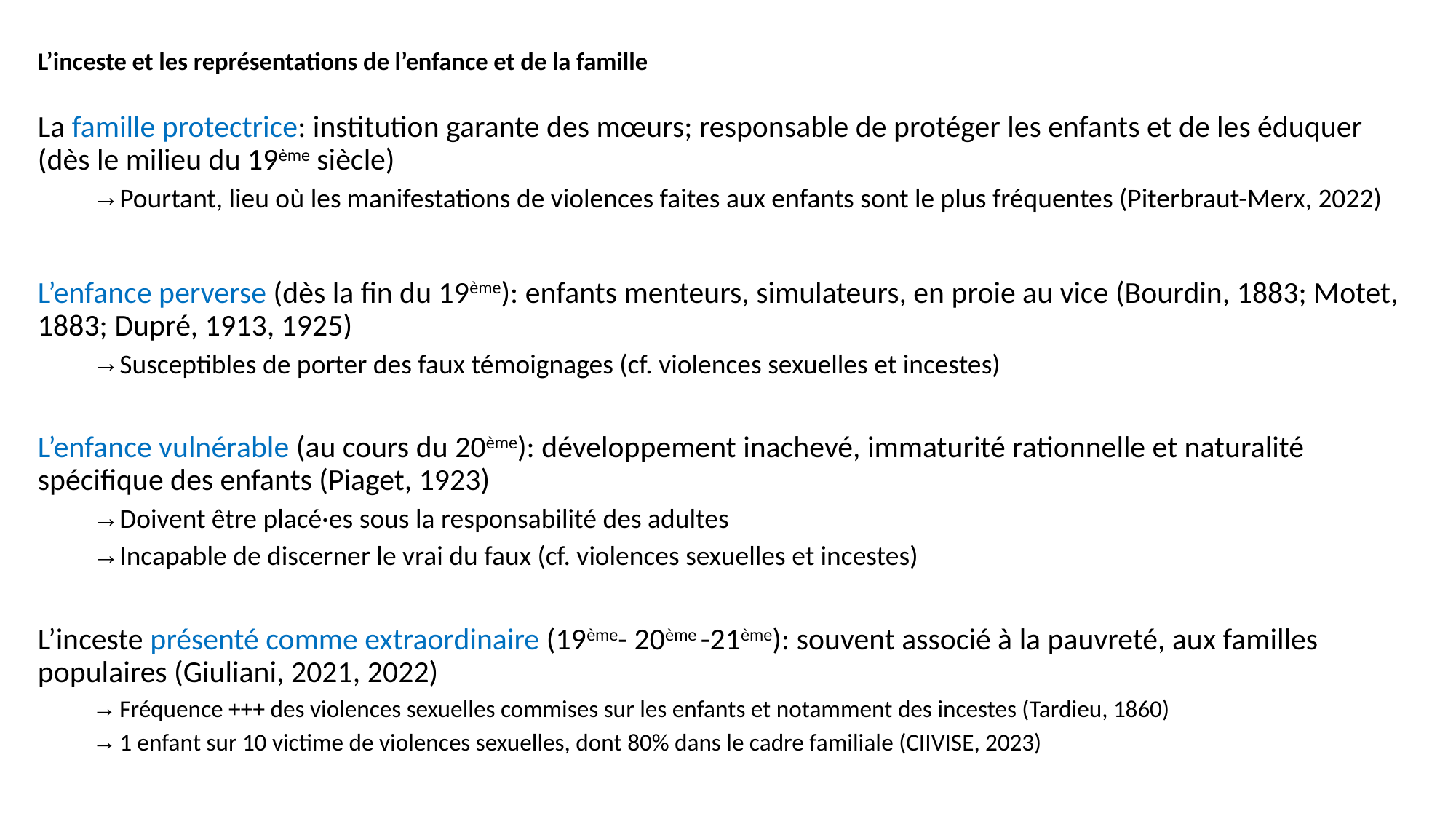

# L’inceste et les représentations de l’enfance et de la famille
La famille protectrice: institution garante des mœurs; responsable de protéger les enfants et de les éduquer (dès le milieu du 19ème siècle)
Pourtant, lieu où les manifestations de violences faites aux enfants sont le plus fréquentes (Piterbraut-Merx, 2022)

L’enfance perverse (dès la fin du 19ème): enfants menteurs, simulateurs, en proie au vice (Bourdin, 1883; Motet, 1883; Dupré, 1913, 1925)
Susceptibles de porter des faux témoignages (cf. violences sexuelles et incestes)

L’enfance vulnérable (au cours du 20ème): développement inachevé, immaturité rationnelle et naturalité spécifique des enfants (Piaget, 1923)
Doivent être placé·es sous la responsabilité des adultes
Incapable de discerner le vrai du faux (cf. violences sexuelles et incestes)

L’inceste présenté comme extraordinaire (19ème- 20ème -21ème): souvent associé à la pauvreté, aux familles populaires (Giuliani, 2021, 2022)
Fréquence +++ des violences sexuelles commises sur les enfants et notamment des incestes (Tardieu, 1860)
1 enfant sur 10 victime de violences sexuelles, dont 80% dans le cadre familiale (CIIVISE, 2023)